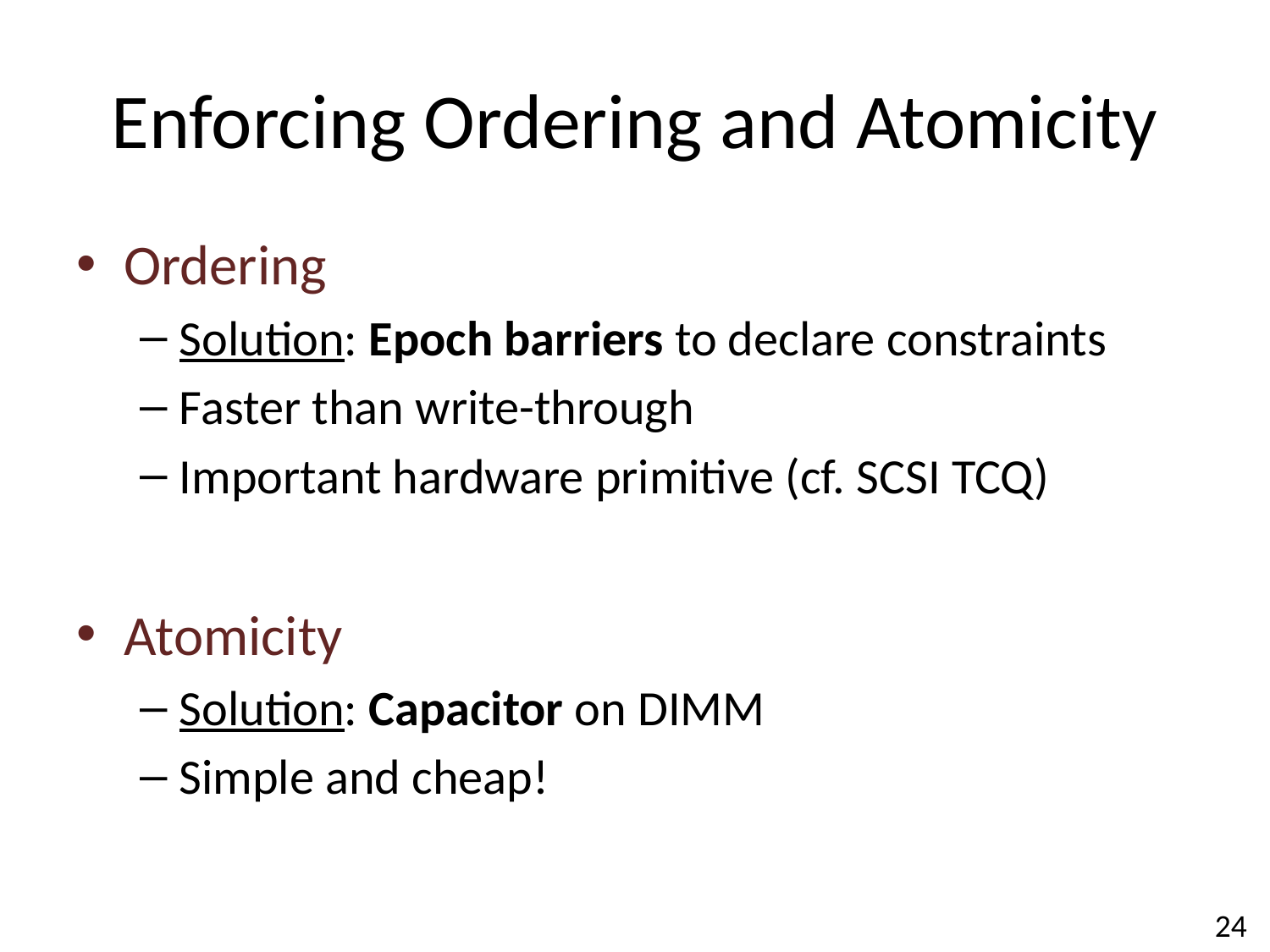

# Enforcing Ordering and Atomicity
Ordering
Solution: Epoch barriers to declare constraints
Faster than write-through
Important hardware primitive (cf. SCSI TCQ)

Atomicity
Solution: Capacitor on DIMM
Simple and cheap!
24